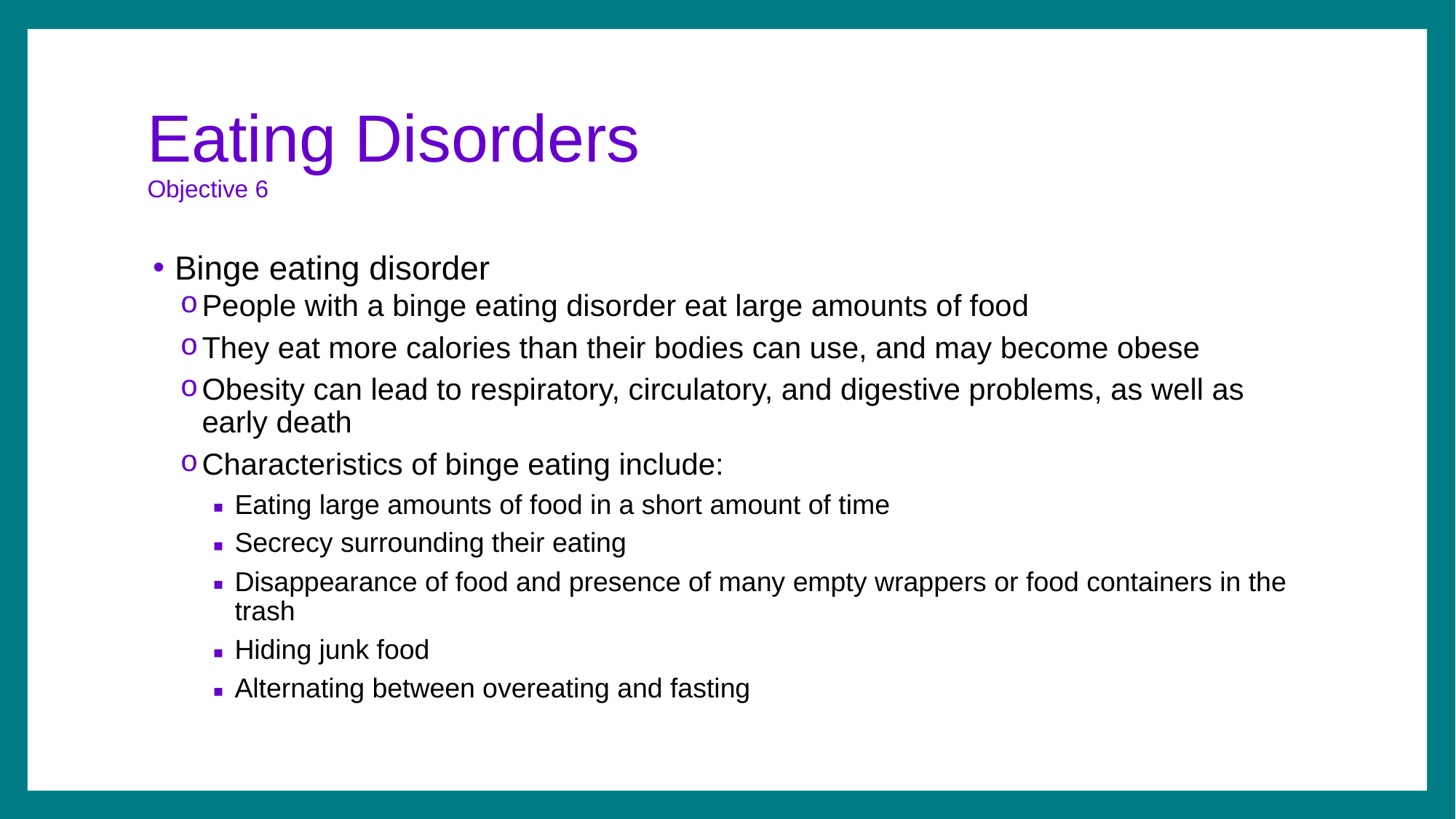

# Eating Disorders Objective 6
Binge eating disorder
People with a binge eating disorder eat large amounts of food
They eat more calories than their bodies can use, and may become obese
Obesity can lead to respiratory, circulatory, and digestive problems, as well as early death
Characteristics of binge eating include:
Eating large amounts of food in a short amount of time
Secrecy surrounding their eating
Disappearance of food and presence of many empty wrappers or food containers in the trash
Hiding junk food
Alternating between overeating and fasting